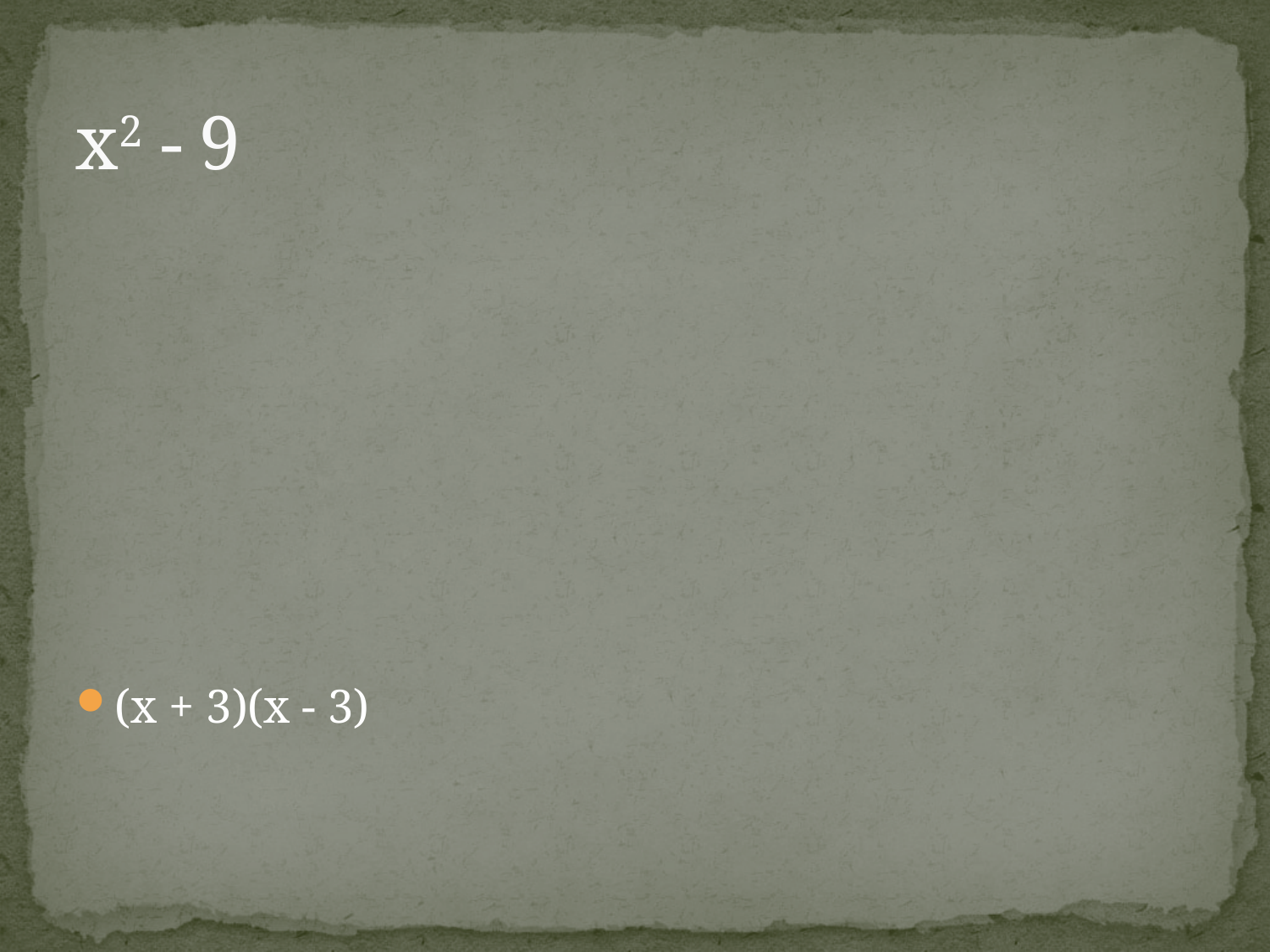

# x2 - 9

(x + 3)(x - 3)